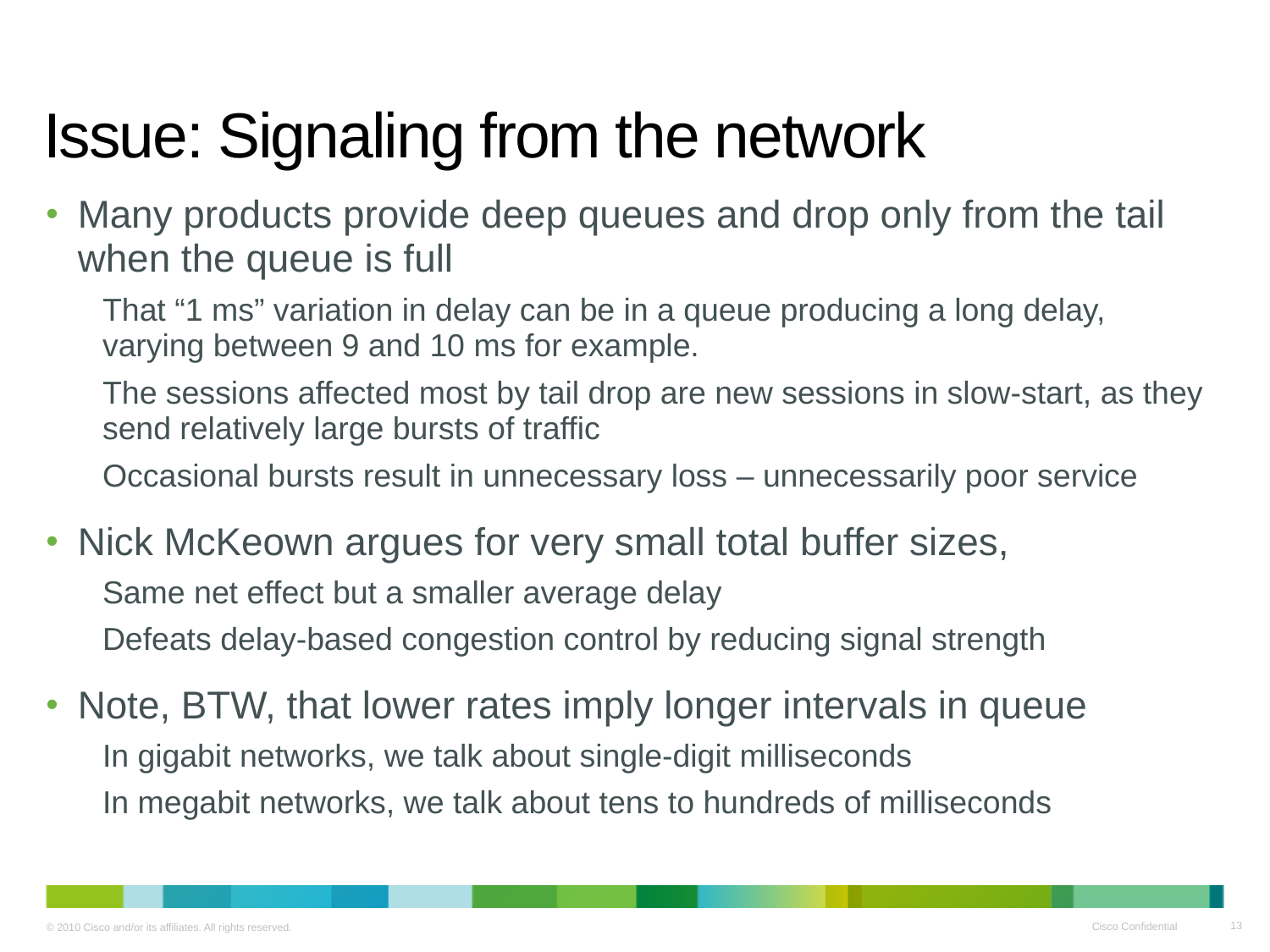

# Issue: Signaling from the network
Many products provide deep queues and drop only from the tail when the queue is full
That “1 ms” variation in delay can be in a queue producing a long delay, varying between 9 and 10 ms for example.
The sessions affected most by tail drop are new sessions in slow-start, as they send relatively large bursts of traffic
Occasional bursts result in unnecessary loss – unnecessarily poor service
Nick McKeown argues for very small total buffer sizes,
Same net effect but a smaller average delay
Defeats delay-based congestion control by reducing signal strength
Note, BTW, that lower rates imply longer intervals in queue
In gigabit networks, we talk about single-digit milliseconds
In megabit networks, we talk about tens to hundreds of milliseconds